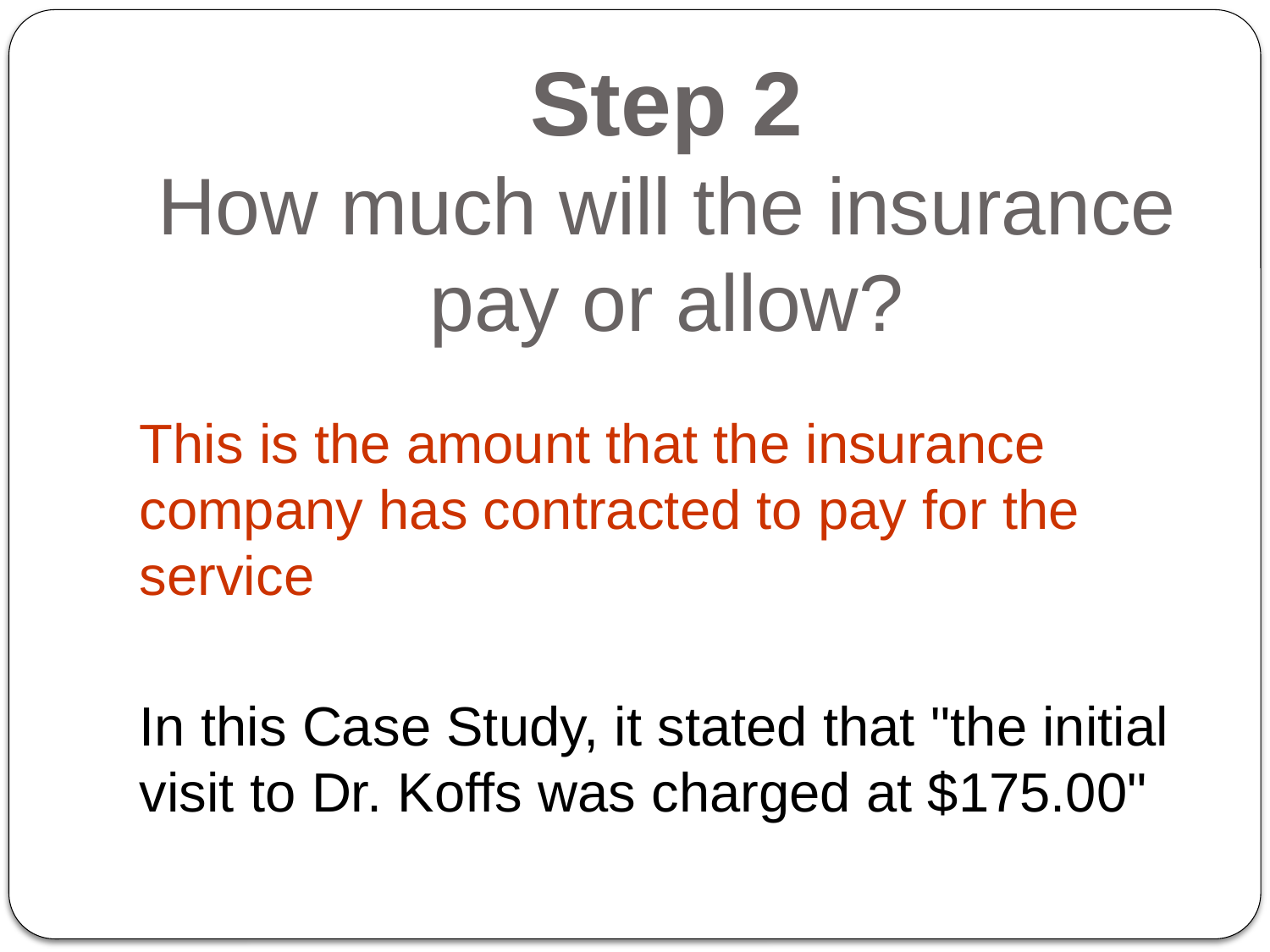

# Step 2 How much will the insurance pay or allow?
This is the amount that the insurance company has contracted to pay for the service

In this Case Study, it stated that "the initial visit to Dr. Koffs was charged at $175.00"